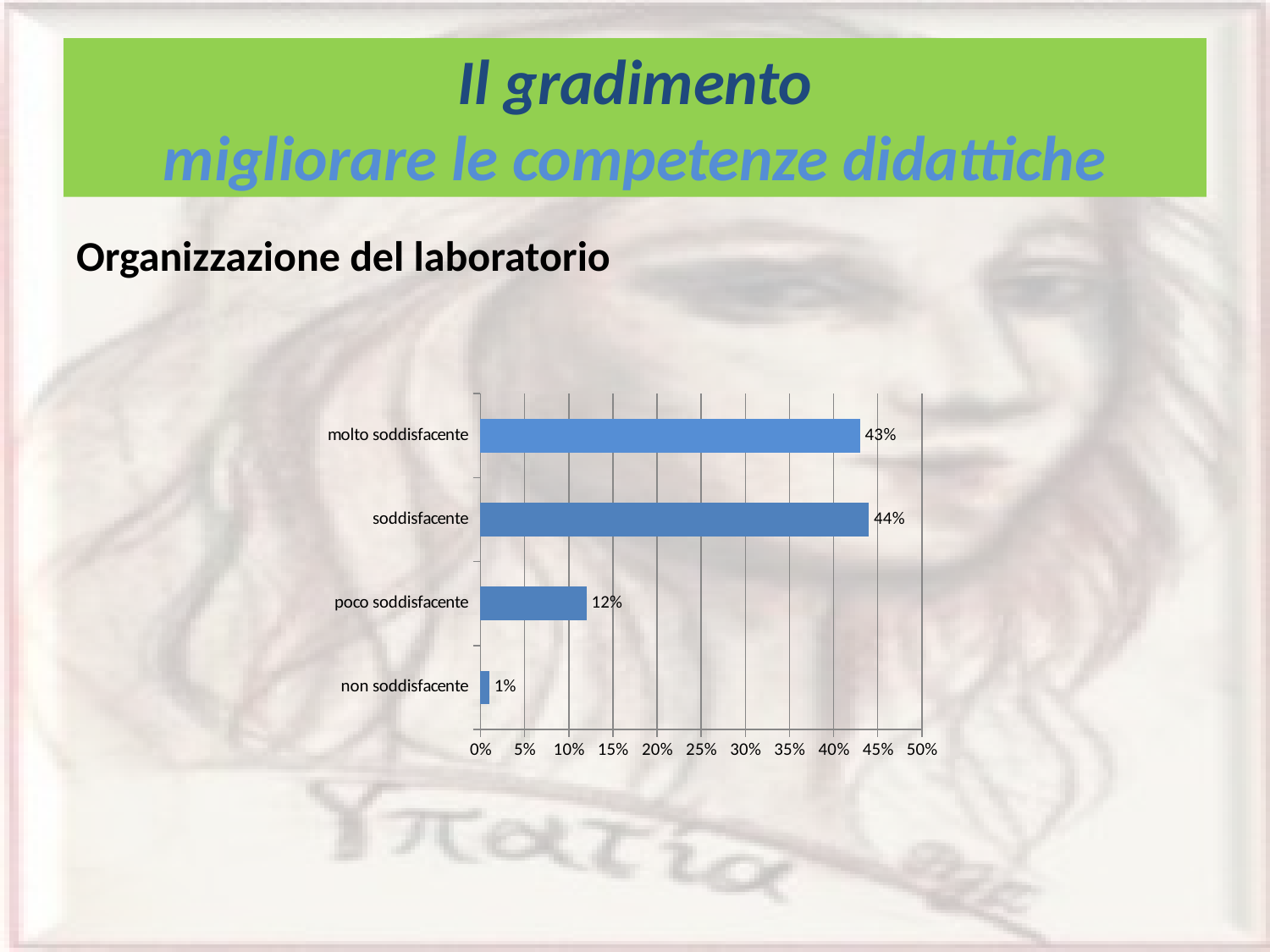

# Il gradimento migliorare le competenze didattiche
Organizzazione del laboratorio

### Chart

| Category |  |
|---|---|
| non soddisfacente | 0.010000000000000005 |
| poco soddisfacente | 0.12000000000000002 |
| soddisfacente | 0.44 |
| molto soddisfacente | 0.4300000000000002 |